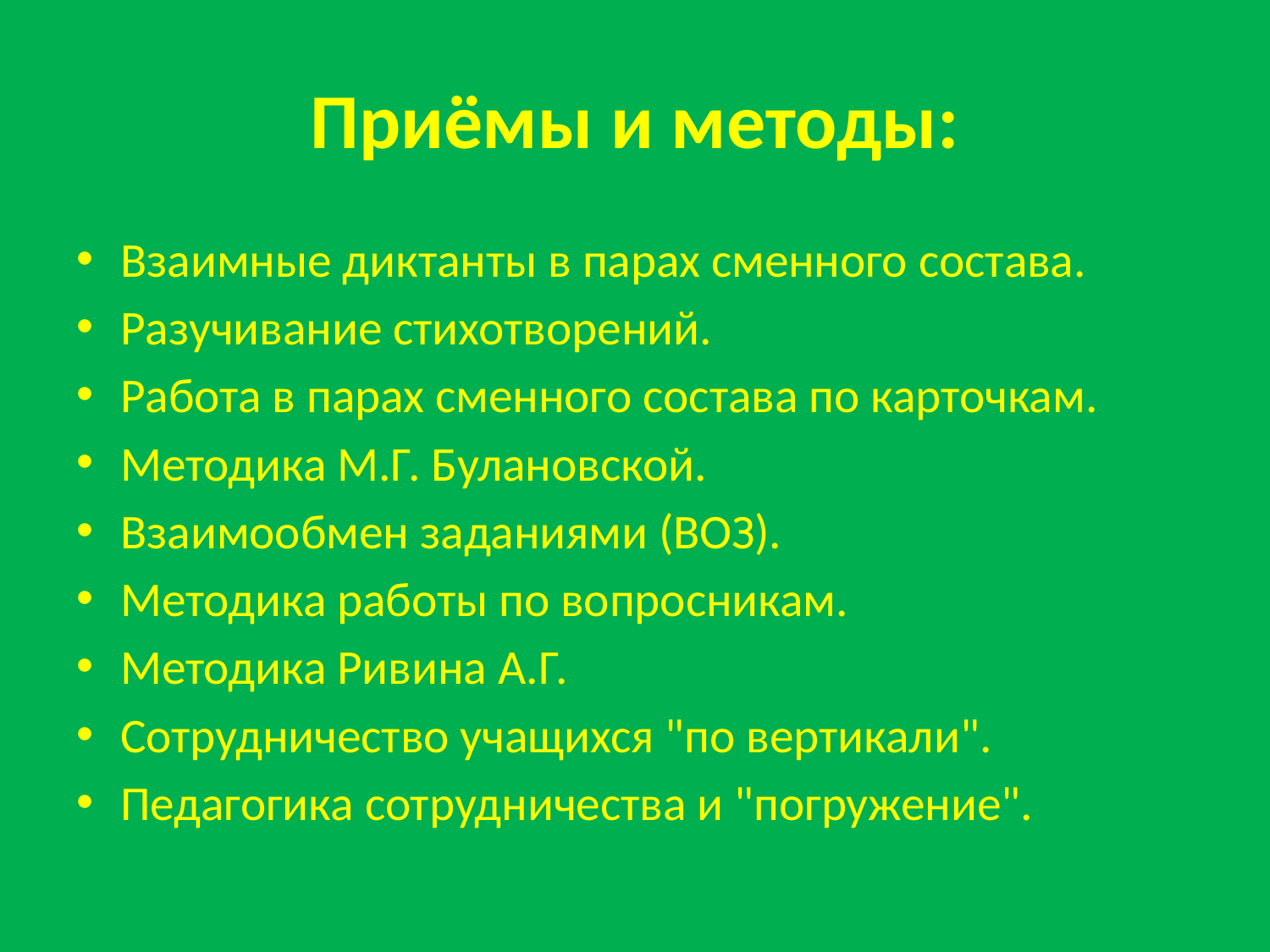

# Приёмы и методы:
Взаимные диктанты в парах сменного состава.
Разучивание стихотворений.
Работа в парах сменного состава по карточкам.
Методика М.Г. Булановской.
Взаимообмен заданиями (ВОЗ).
Методика работы по вопросникам.
Методика Ривина А.Г.
Сотрудничество учащихся "по вертикали".
Педагогика сотрудничества и "погружение".